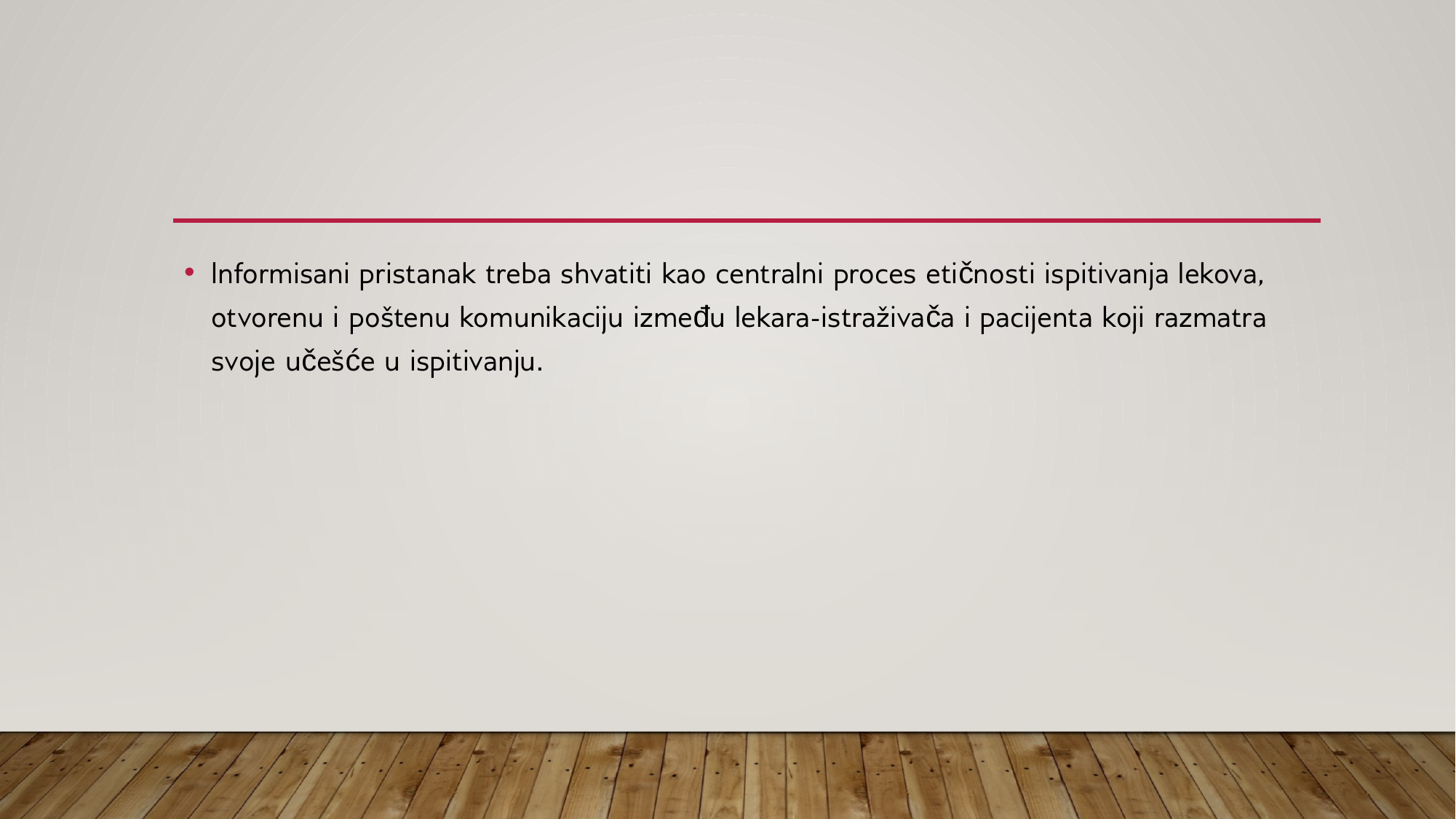

#
Informisani pristanak treba shvatiti kao centralni proces etičnosti ispitivanja lekova, otvorenu i poštenu komunikaciju između lekara-istraživača i pacijenta koji razmatra svoje učešće u ispitivanju.